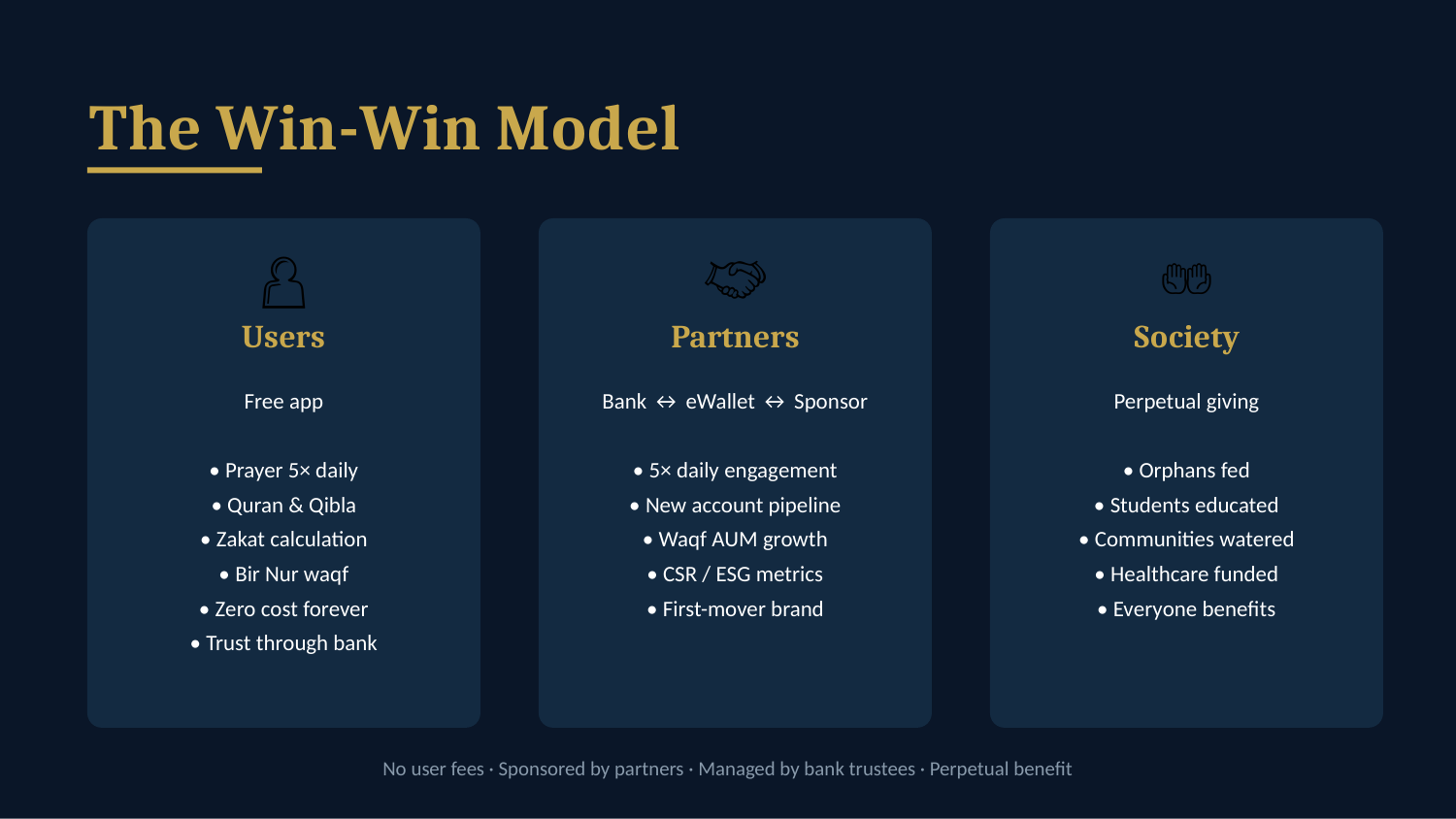

The Win-Win Model

👤
🤝
🤲
Users
Partners
Society
Free app

• Prayer 5× daily
• Quran & Qibla
• Zakat calculation
• Bir Nur waqf
• Zero cost forever
• Trust through bank
Bank ↔ eWallet ↔ Sponsor

• 5× daily engagement
• New account pipeline
• Waqf AUM growth
• CSR / ESG metrics
• First-mover brand
Perpetual giving

• Orphans fed
• Students educated
• Communities watered
• Healthcare funded
• Everyone benefits
No user fees · Sponsored by partners · Managed by bank trustees · Perpetual benefit